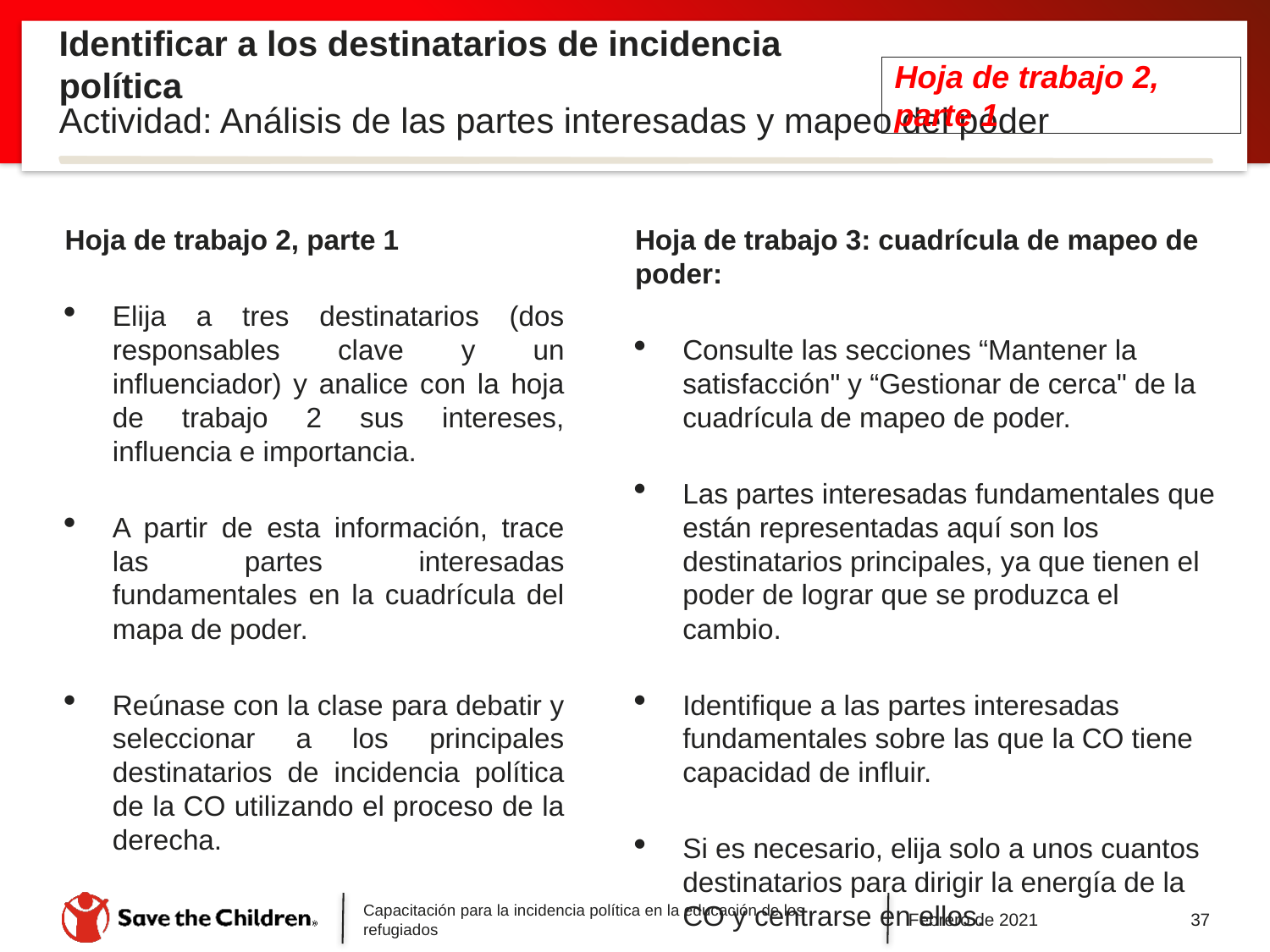

# Identificar a los destinatarios de incidencia política
Hoja de trabajo 2, parte 1
Actividad: Análisis de las partes interesadas y mapeo del poder
Hoja de trabajo 2, parte 1
Elija a tres destinatarios (dos responsables clave y un influenciador) y analice con la hoja de trabajo 2 sus intereses, influencia e importancia.
A partir de esta información, trace las partes interesadas fundamentales en la cuadrícula del mapa de poder.
Reúnase con la clase para debatir y seleccionar a los principales destinatarios de incidencia política de la CO utilizando el proceso de la derecha.

Hoja de trabajo 3: cuadrícula de mapeo de poder:
Consulte las secciones “Mantener la satisfacción" y “Gestionar de cerca" de la cuadrícula de mapeo de poder.
Las partes interesadas fundamentales que están representadas aquí son los destinatarios principales, ya que tienen el poder de lograr que se produzca el cambio.
Identifique a las partes interesadas fundamentales sobre las que la CO tiene capacidad de influir.
Si es necesario, elija solo a unos cuantos destinatarios para dirigir la energía de la CO y centrarse en ellos.

Capacitación para la incidencia política en la educación de los refugiados
Febrero de 2021
37